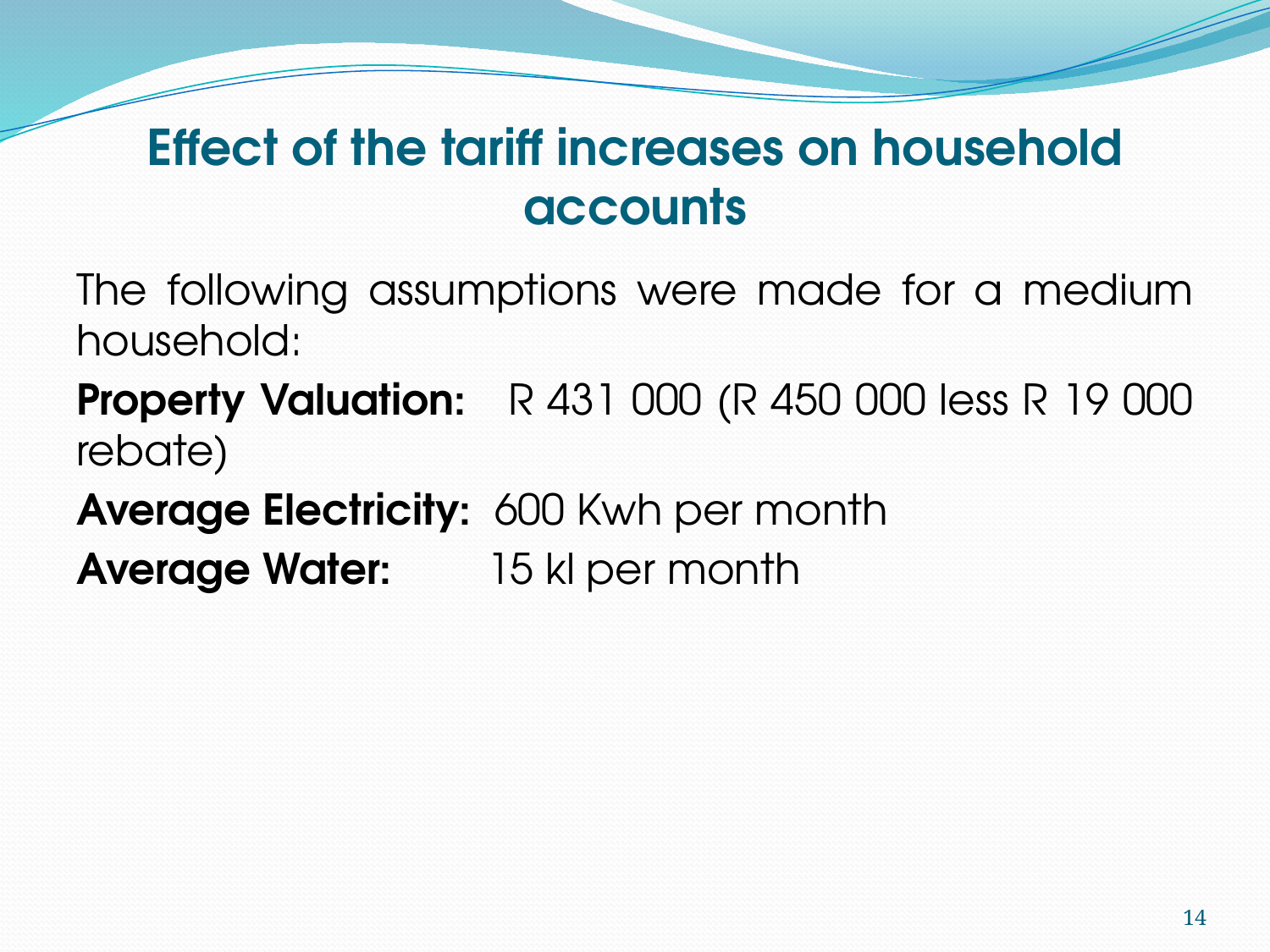

# Effect of the tariff increases on household accounts
The following assumptions were made for a medium household:
Property Valuation:   R 431 000 (R 450 000 less R 19 000 rebate)
Average Electricity:  600 Kwh per month
Average Water:        15 kl per month

14